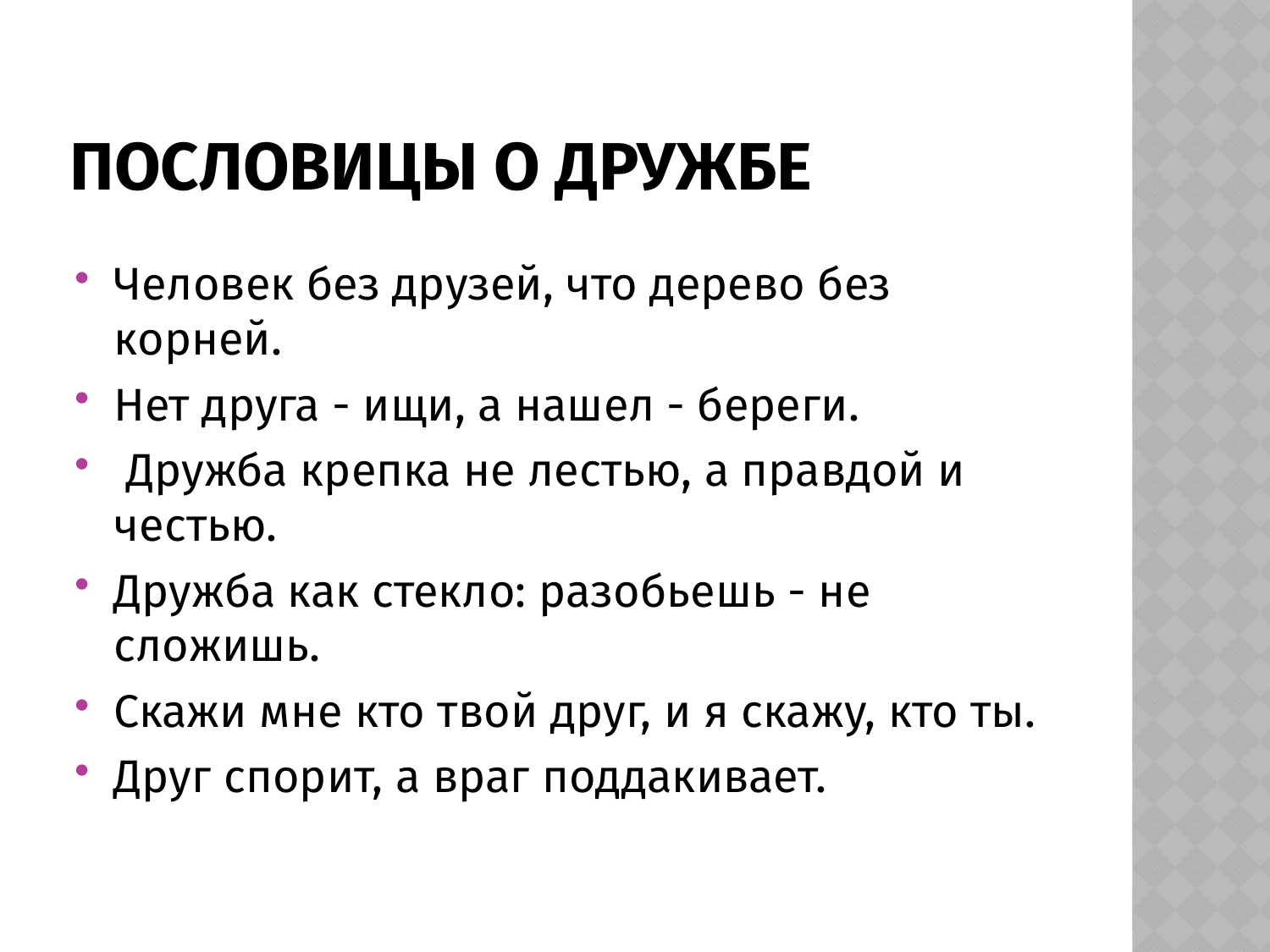

Пословицы о дружбе
Человек без друзей, что дерево без корней.
Нет друга - ищи, а нашел - береги.
 Дружба крепка не лестью, а правдой и честью.
Дружба как стекло: разобьешь - не сложишь.
Скажи мне кто твой друг, и я скажу, кто ты.
Друг спорит, а враг поддакивает.